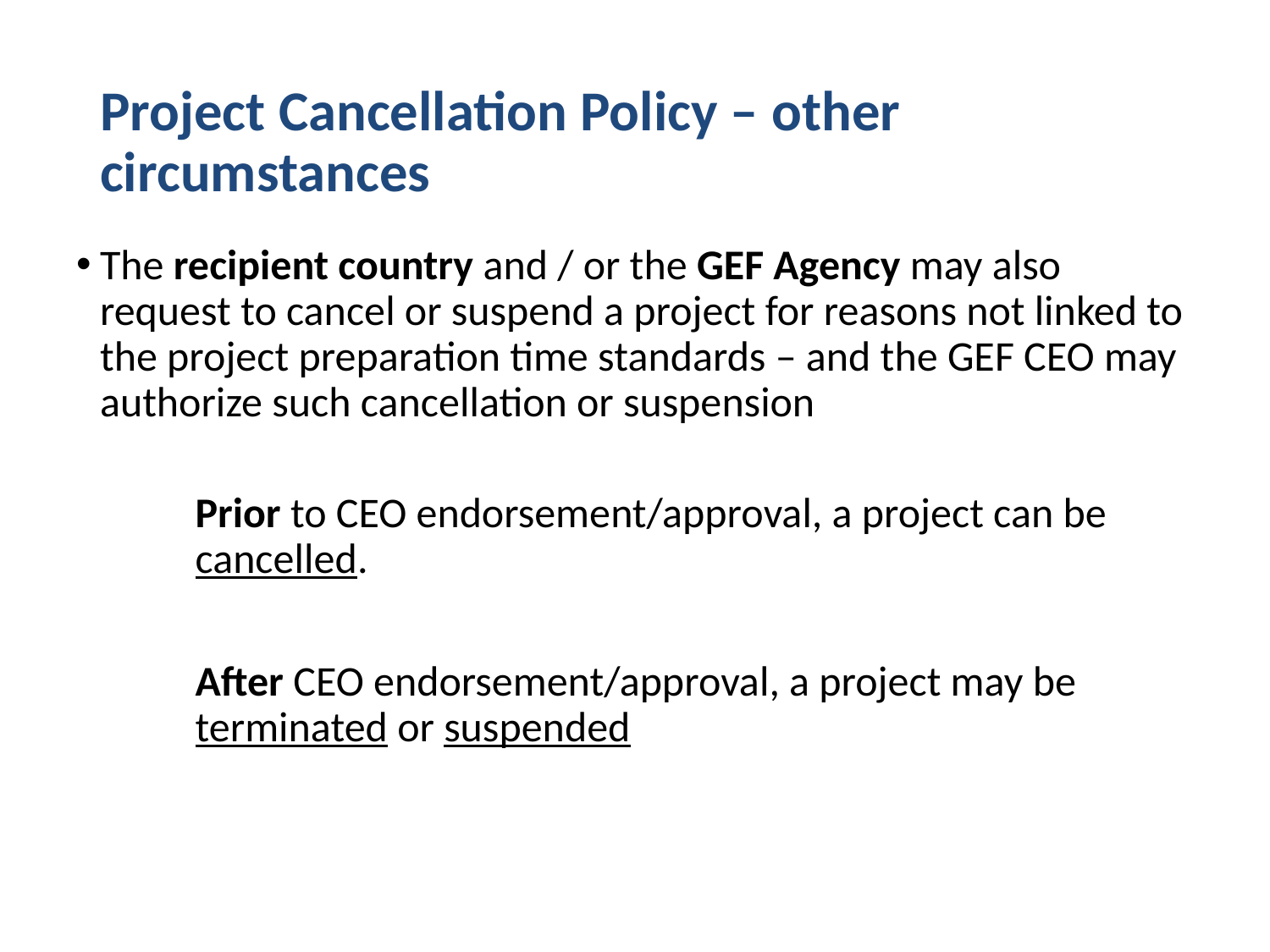

# Project Cancellation Policy – other circumstances
The recipient country and / or the GEF Agency may also request to cancel or suspend a project for reasons not linked to the project preparation time standards – and the GEF CEO may authorize such cancellation or suspension

Prior to CEO endorsement/approval, a project can be cancelled.

After CEO endorsement/approval, a project may be terminated or suspended